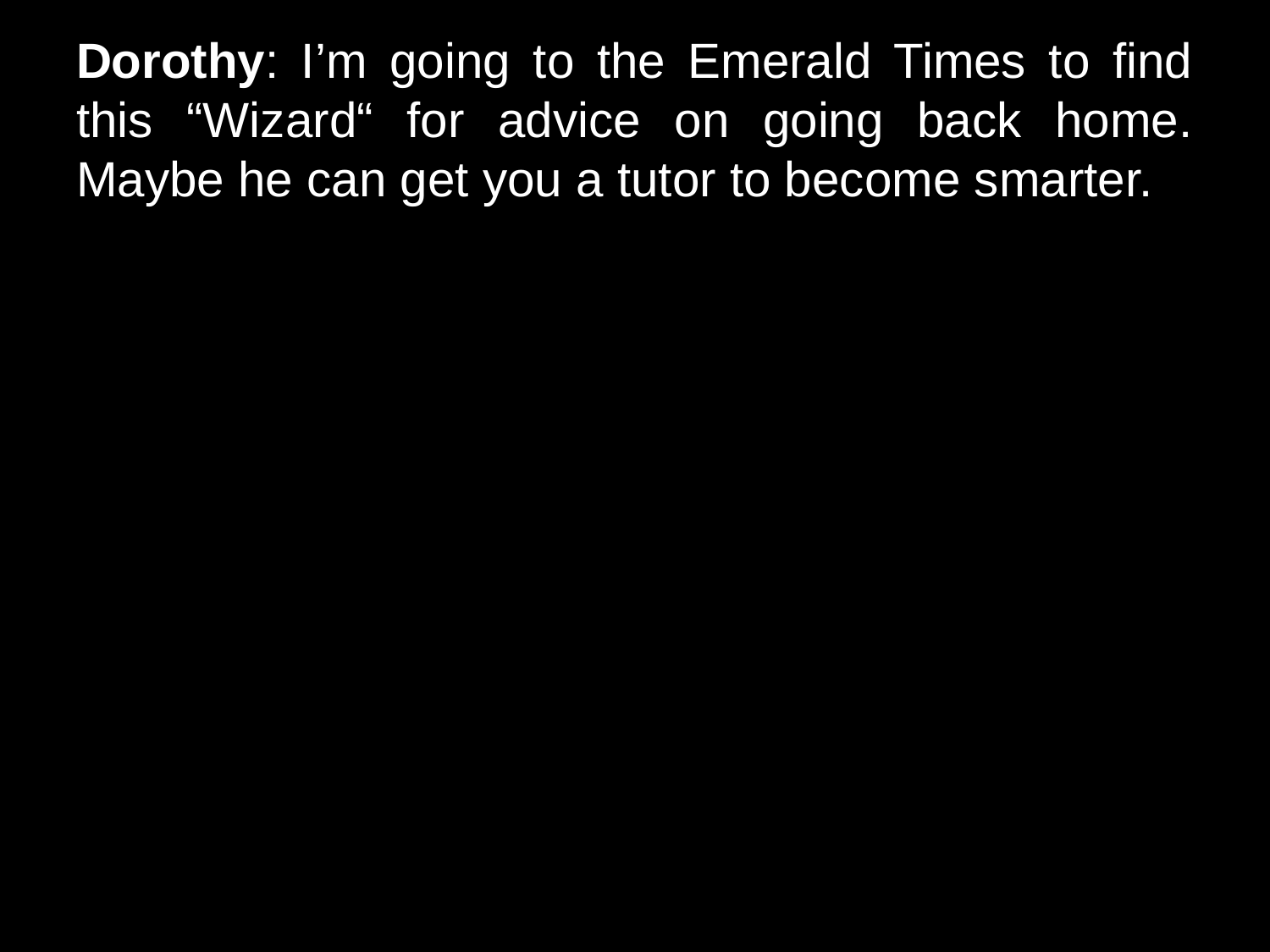

# Dorothy: I’m going to the Emerald Times to find this “Wizard“ for advice on going back home. Maybe he can get you a tutor to become smarter.